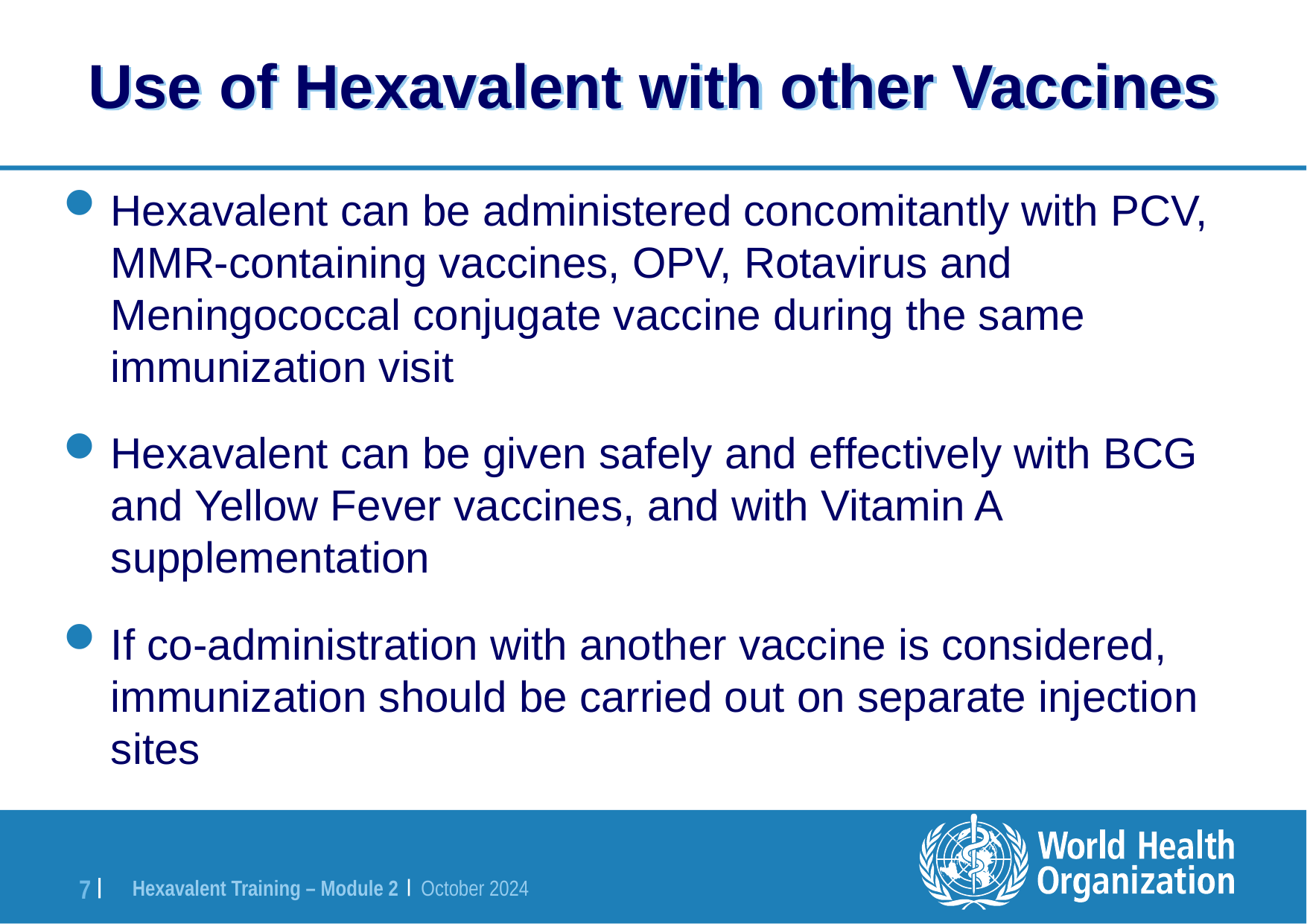

# Use of Hexavalent with other Vaccines
Hexavalent can be administered concomitantly with PCV, MMR-containing vaccines, OPV, Rotavirus and Meningococcal conjugate vaccine during the same immunization visit
Hexavalent can be given safely and effectively with BCG and Yellow Fever vaccines, and with Vitamin A supplementation
If co-administration with another vaccine is considered, immunization should be carried out on separate injection sites